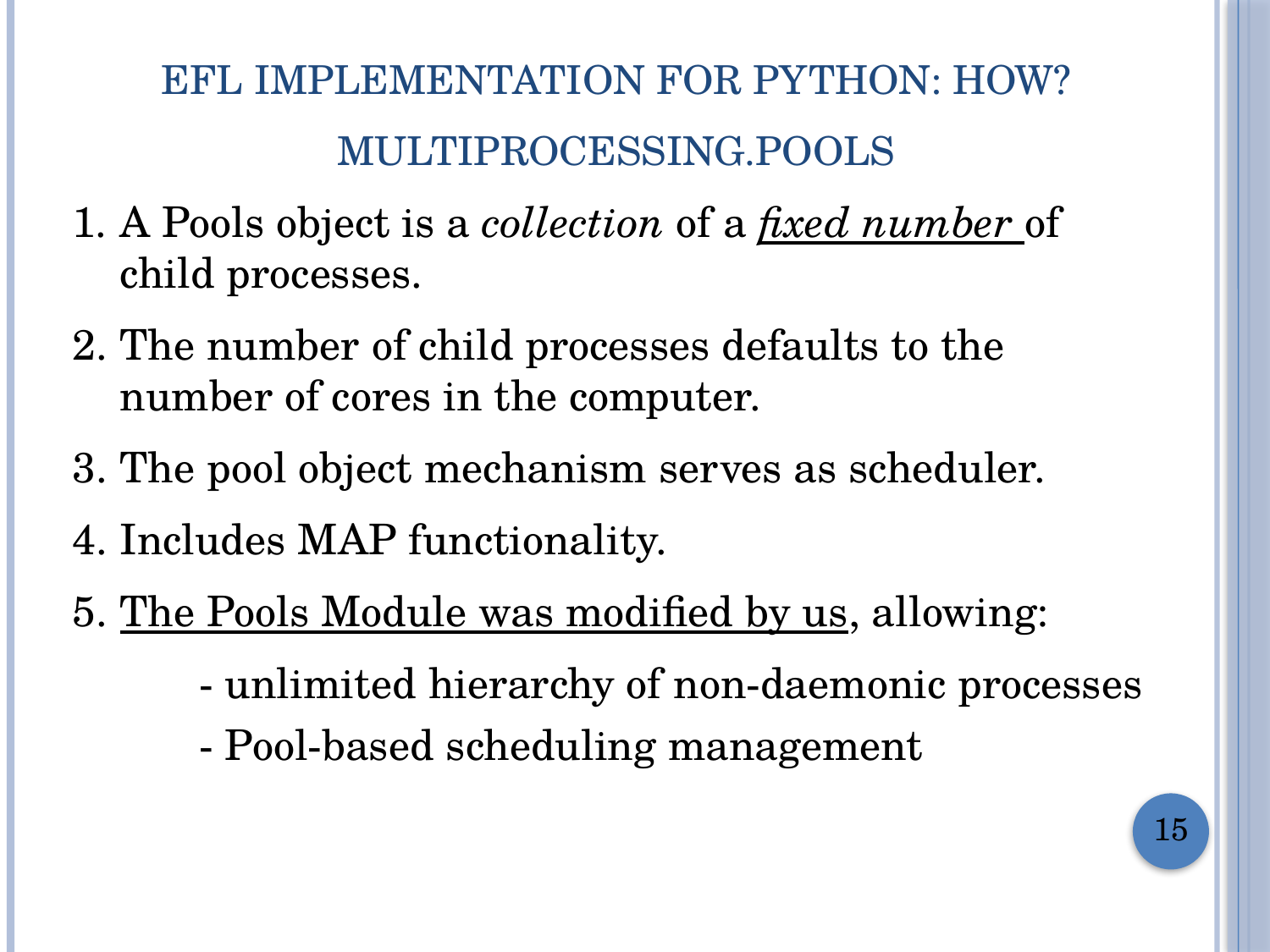

# EFL Implementation for python: how? Multiprocessing.Pools
A Pools object is a collection of a fixed number of child processes.
The number of child processes defaults to the number of cores in the computer.
The pool object mechanism serves as scheduler.
Includes MAP functionality.
The Pools Module was modified by us, allowing:
	- unlimited hierarchy of non-daemonic processes
	- Pool-based scheduling management
15